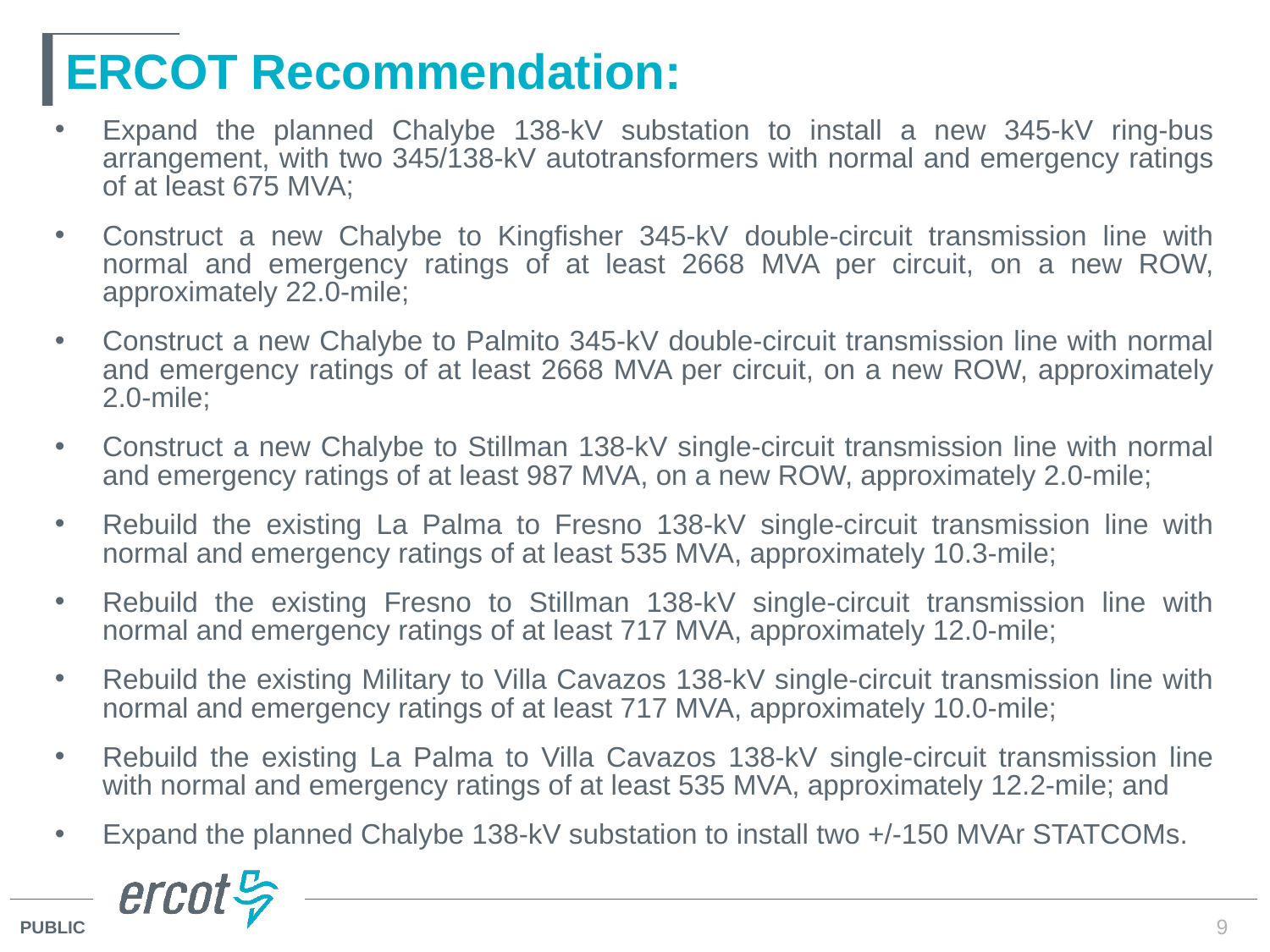

# ERCOT Recommendation:
Expand the planned Chalybe 138-kV substation to install a new 345-kV ring-bus arrangement, with two 345/138-kV autotransformers with normal and emergency ratings of at least 675 MVA;
Construct a new Chalybe to Kingfisher 345-kV double-circuit transmission line with normal and emergency ratings of at least 2668 MVA per circuit, on a new ROW, approximately 22.0-mile;
Construct a new Chalybe to Palmito 345-kV double-circuit transmission line with normal and emergency ratings of at least 2668 MVA per circuit, on a new ROW, approximately 2.0-mile;
Construct a new Chalybe to Stillman 138-kV single-circuit transmission line with normal and emergency ratings of at least 987 MVA, on a new ROW, approximately 2.0-mile;
Rebuild the existing La Palma to Fresno 138-kV single-circuit transmission line with normal and emergency ratings of at least 535 MVA, approximately 10.3-mile;
Rebuild the existing Fresno to Stillman 138-kV single-circuit transmission line with normal and emergency ratings of at least 717 MVA, approximately 12.0-mile;
Rebuild the existing Military to Villa Cavazos 138-kV single-circuit transmission line with normal and emergency ratings of at least 717 MVA, approximately 10.0-mile;
Rebuild the existing La Palma to Villa Cavazos 138-kV single-circuit transmission line with normal and emergency ratings of at least 535 MVA, approximately 12.2-mile; and
Expand the planned Chalybe 138-kV substation to install two +/-150 MVAr STATCOMs.
9